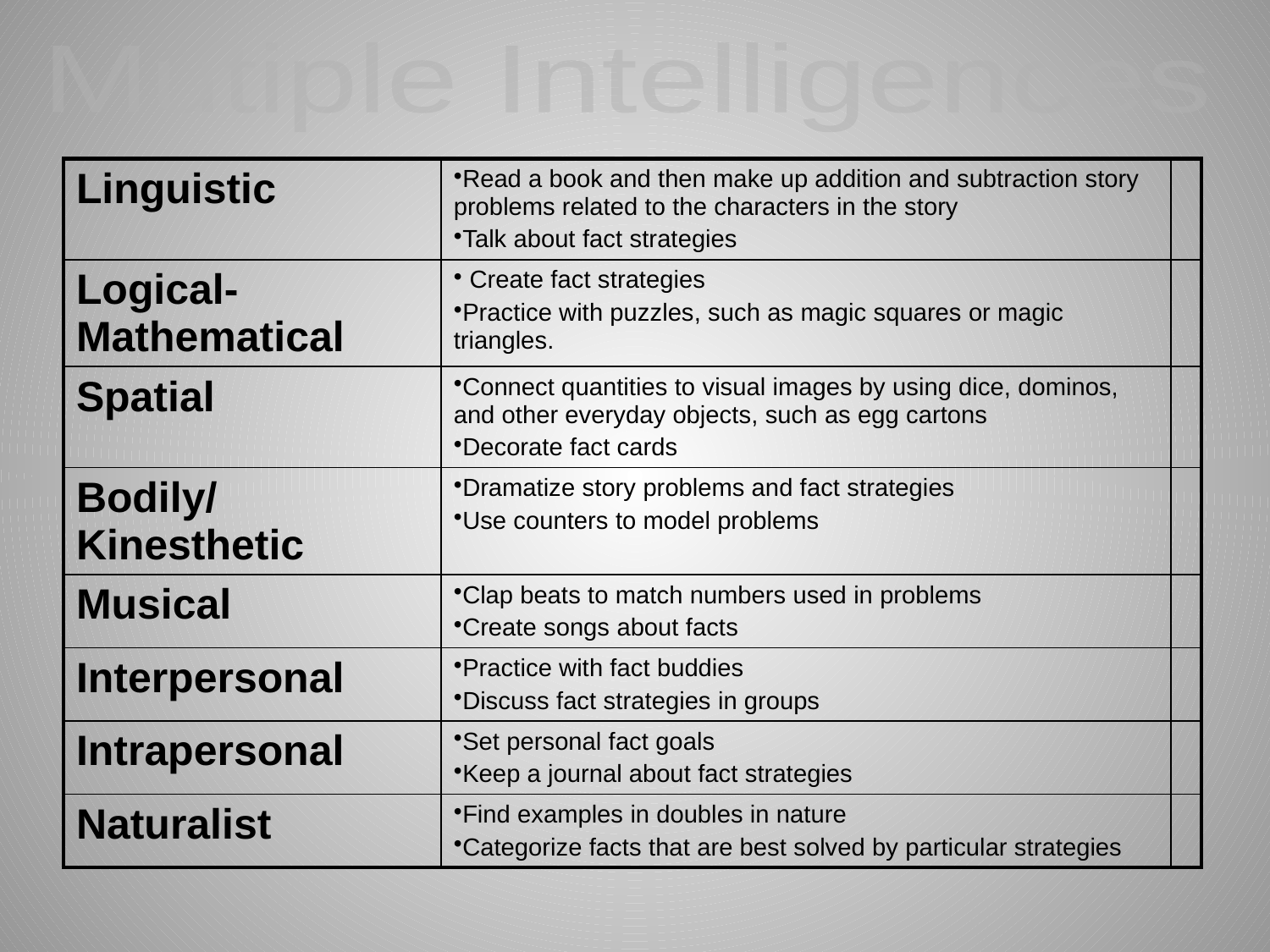

Mutiple Intelligences
| Linguistic | Read a book and then make up addition and subtraction story problems related to the characters in the story Talk about fact strategies |  |
| --- | --- | --- |
| Logical-Mathematical | Create fact strategies Practice with puzzles, such as magic squares or magic triangles. |  |
| Spatial | Connect quantities to visual images by using dice, dominos, and other everyday objects, such as egg cartons Decorate fact cards |  |
| Bodily/Kinesthetic | Dramatize story problems and fact strategies Use counters to model problems |  |
| Musical | Clap beats to match numbers used in problems Create songs about facts |  |
| Interpersonal | Practice with fact buddies Discuss fact strategies in groups |  |
| Intrapersonal | Set personal fact goals Keep a journal about fact strategies |  |
| Naturalist | Find examples in doubles in nature Categorize facts that are best solved by particular strategies |  |